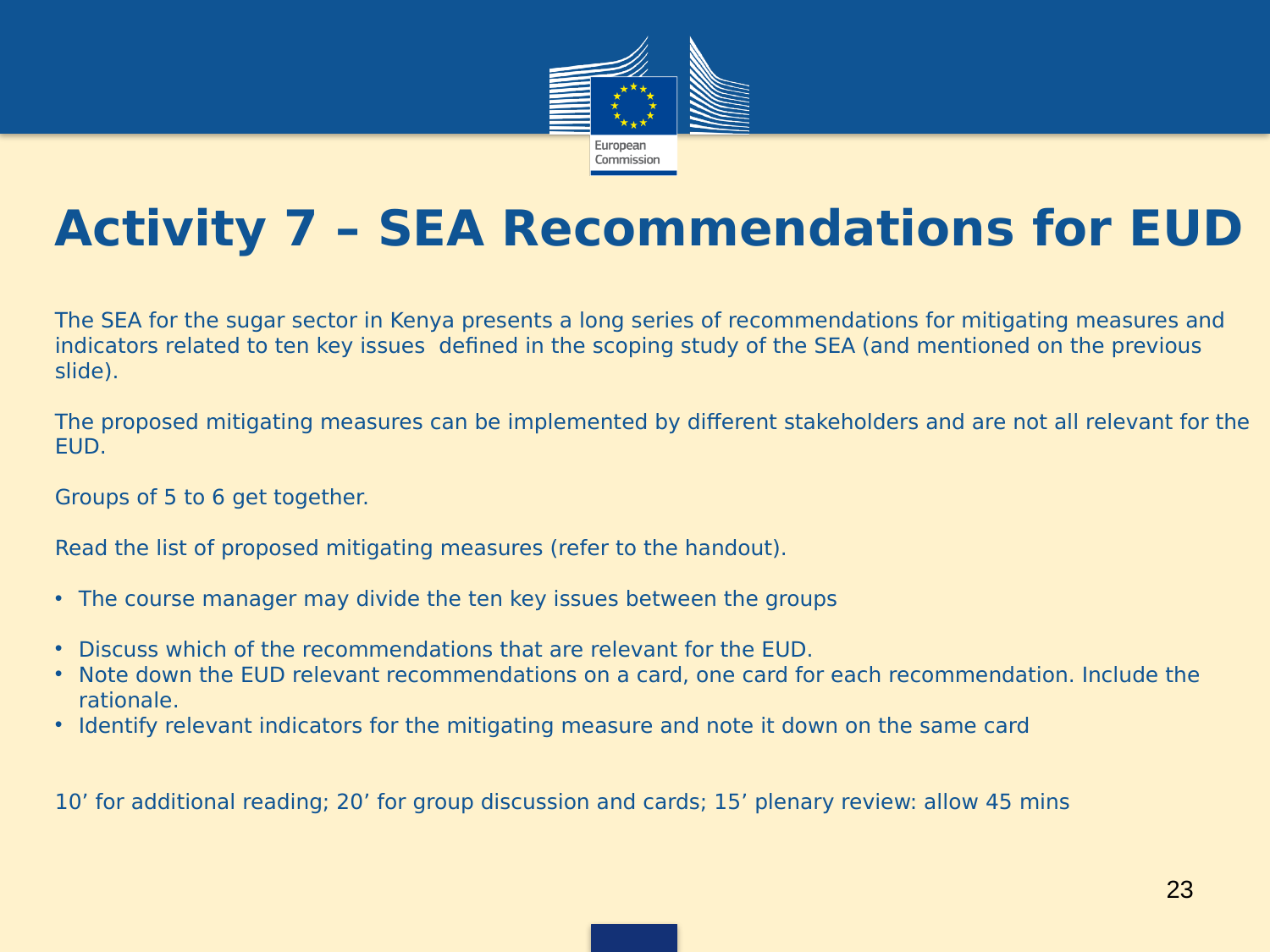

Activity 7 – SEA Recommendations for EUD

The SEA for the sugar sector in Kenya presents a long series of recommendations for mitigating measures and indicators related to ten key issues  defined in the scoping study of the SEA (and mentioned on the previous slide).

The proposed mitigating measures can be implemented by different stakeholders and are not all relevant for the EUD.

Groups of 5 to 6 get together.

Read the list of proposed mitigating measures (refer to the handout).

The course manager may divide the ten key issues between the groups

Discuss which of the recommendations that are relevant for the EUD.
Note down the EUD relevant recommendations on a card, one card for each recommendation. Include the rationale.
Identify relevant indicators for the mitigating measure and note it down on the same card

10’ for additional reading; 20’ for group discussion and cards; 15’ plenary review: allow 45 mins
23